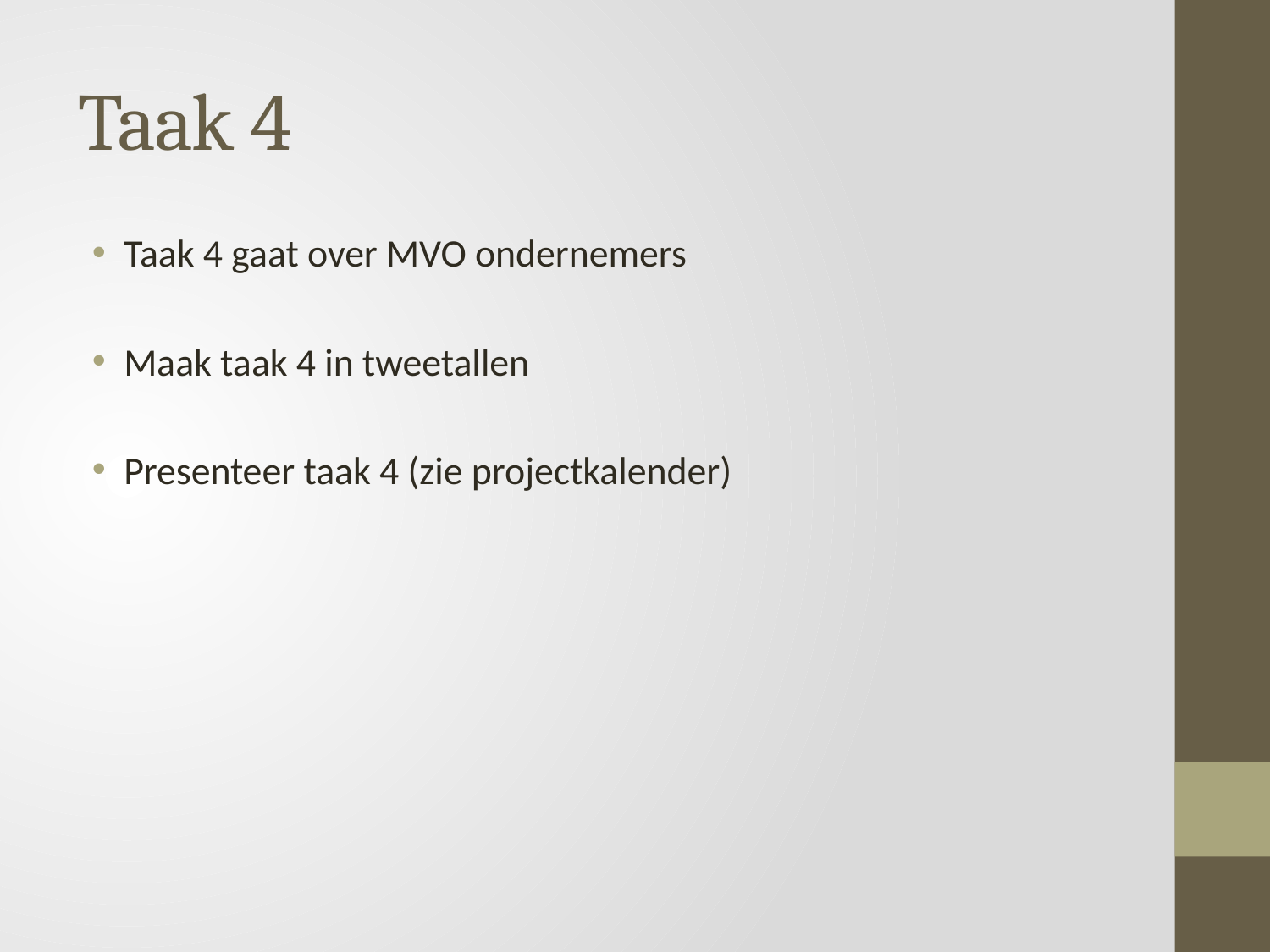

# Taak 4
Taak 4 gaat over MVO ondernemers

Maak taak 4 in tweetallen

Presenteer taak 4 (zie projectkalender)